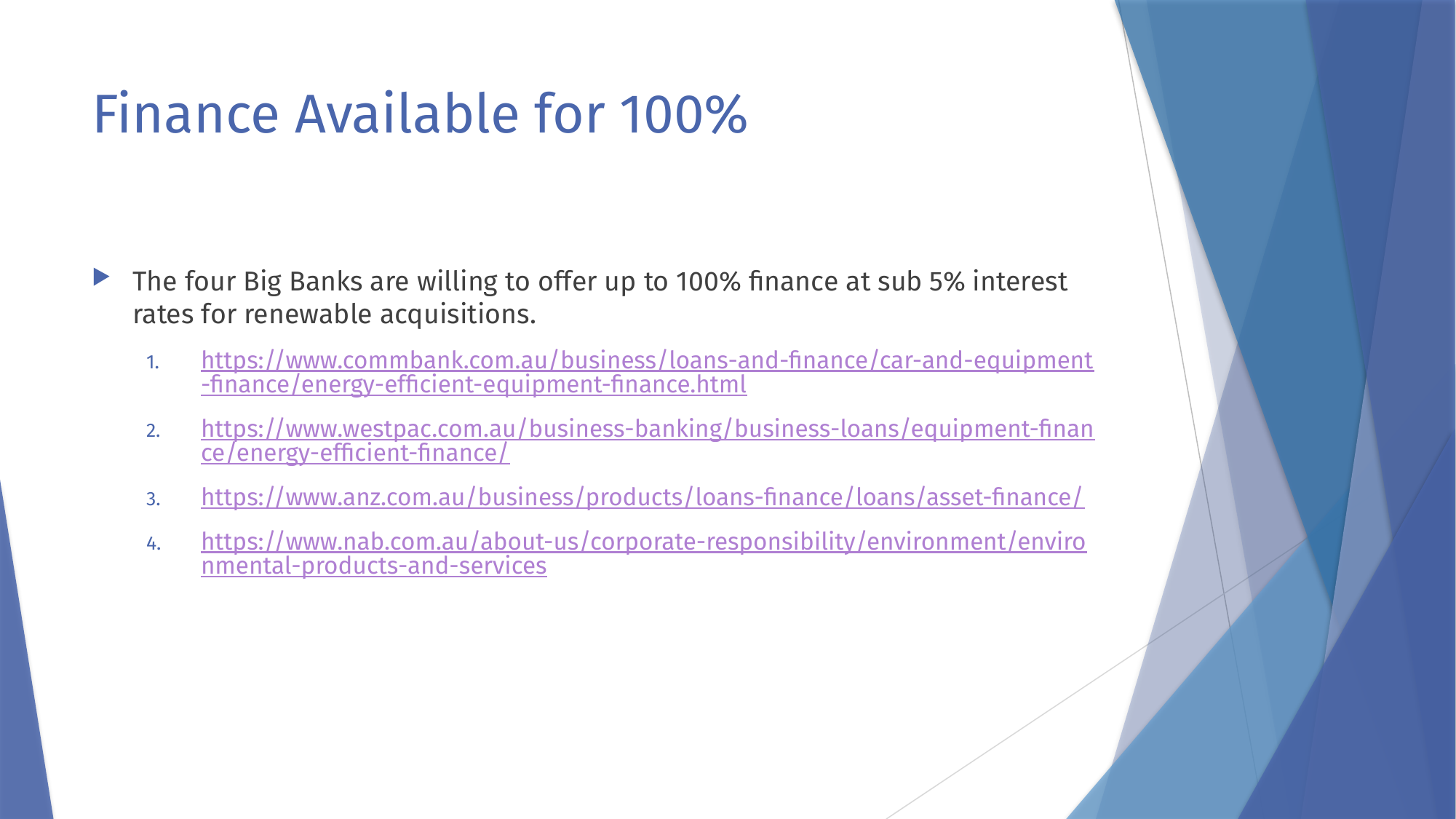

# Finance Available for 100%
The four Big Banks are willing to offer up to 100% finance at sub 5% interest rates for renewable acquisitions.
https://www.commbank.com.au/business/loans-and-finance/car-and-equipment-finance/energy-efficient-equipment-finance.html
https://www.westpac.com.au/business-banking/business-loans/equipment-finance/energy-efficient-finance/
https://www.anz.com.au/business/products/loans-finance/loans/asset-finance/
https://www.nab.com.au/about-us/corporate-responsibility/environment/environmental-products-and-services